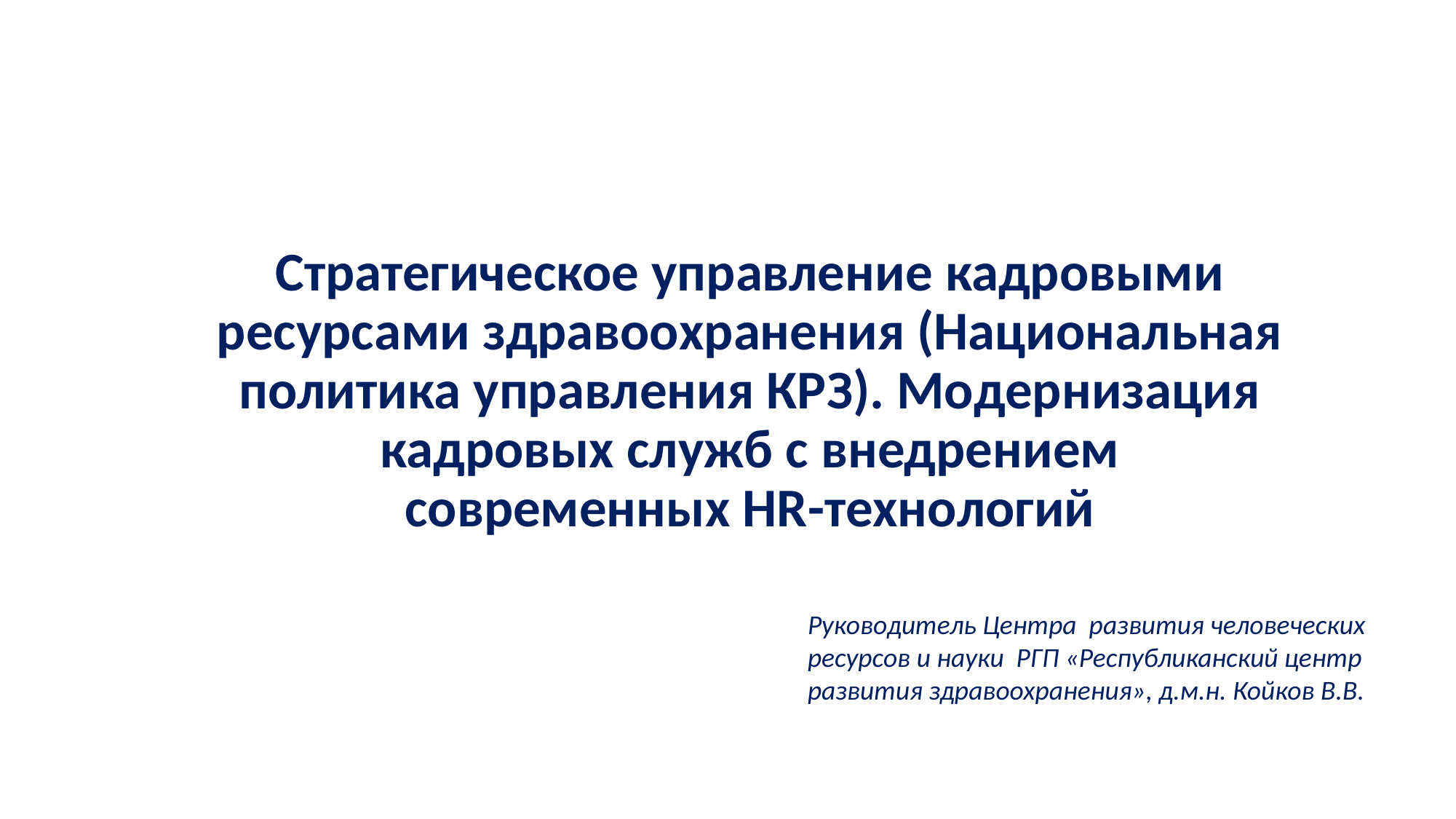

# Стратегическое управление кадровыми ресурсами здравоохранения (Национальная политика управления КРЗ). Модернизация кадровых служб с внедрением современных HR-технологий
Руководитель Центра  развития человеческих ресурсов и науки  РГП «Республиканский центр развития здравоохранения», д.м.н. Койков В.В.